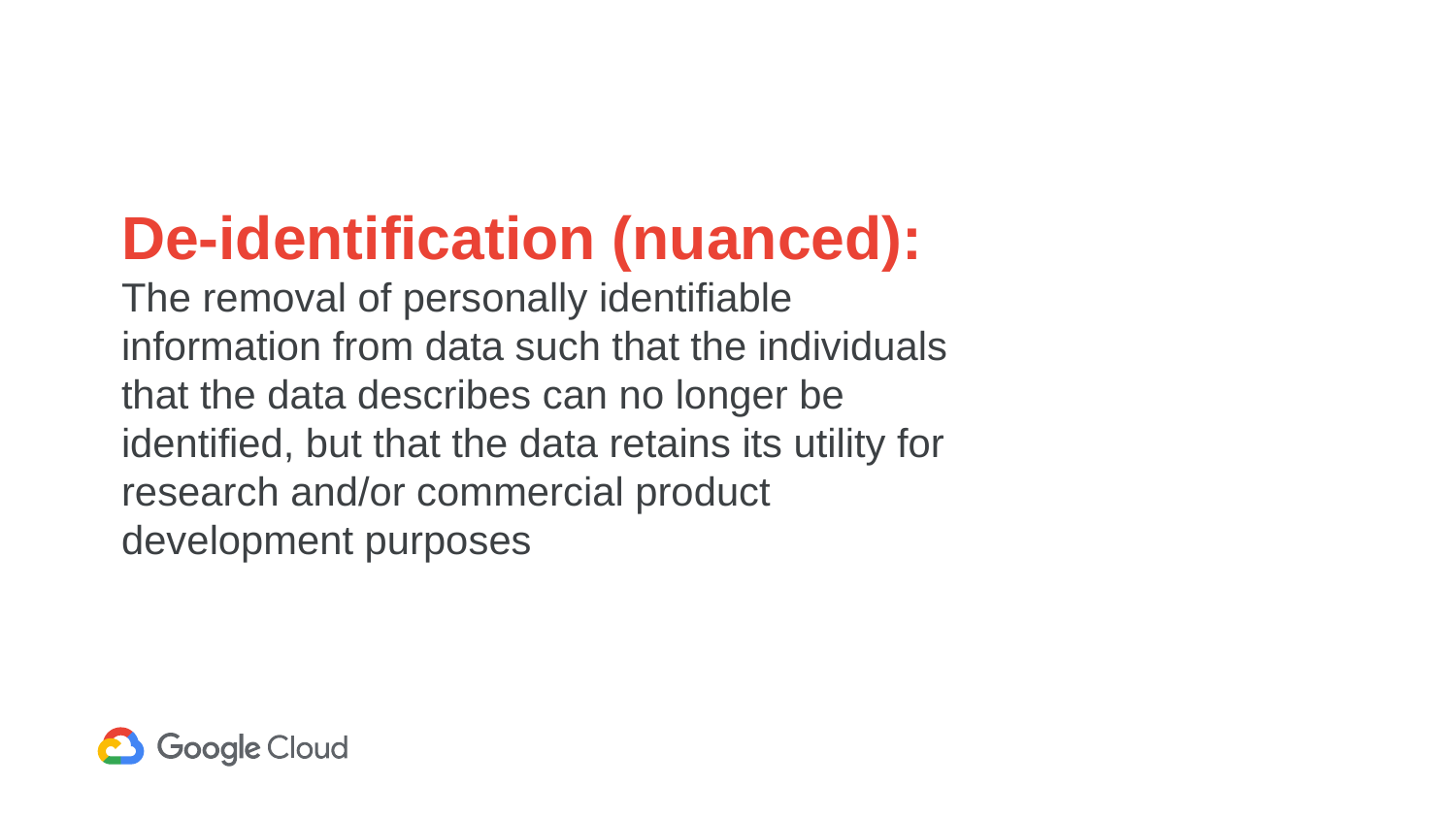

# De-identification (nuanced):
The removal of personally identifiable information from data such that the individuals that the data describes can no longer be identified, but that the data retains its utility for research and/or commercial product development purposes